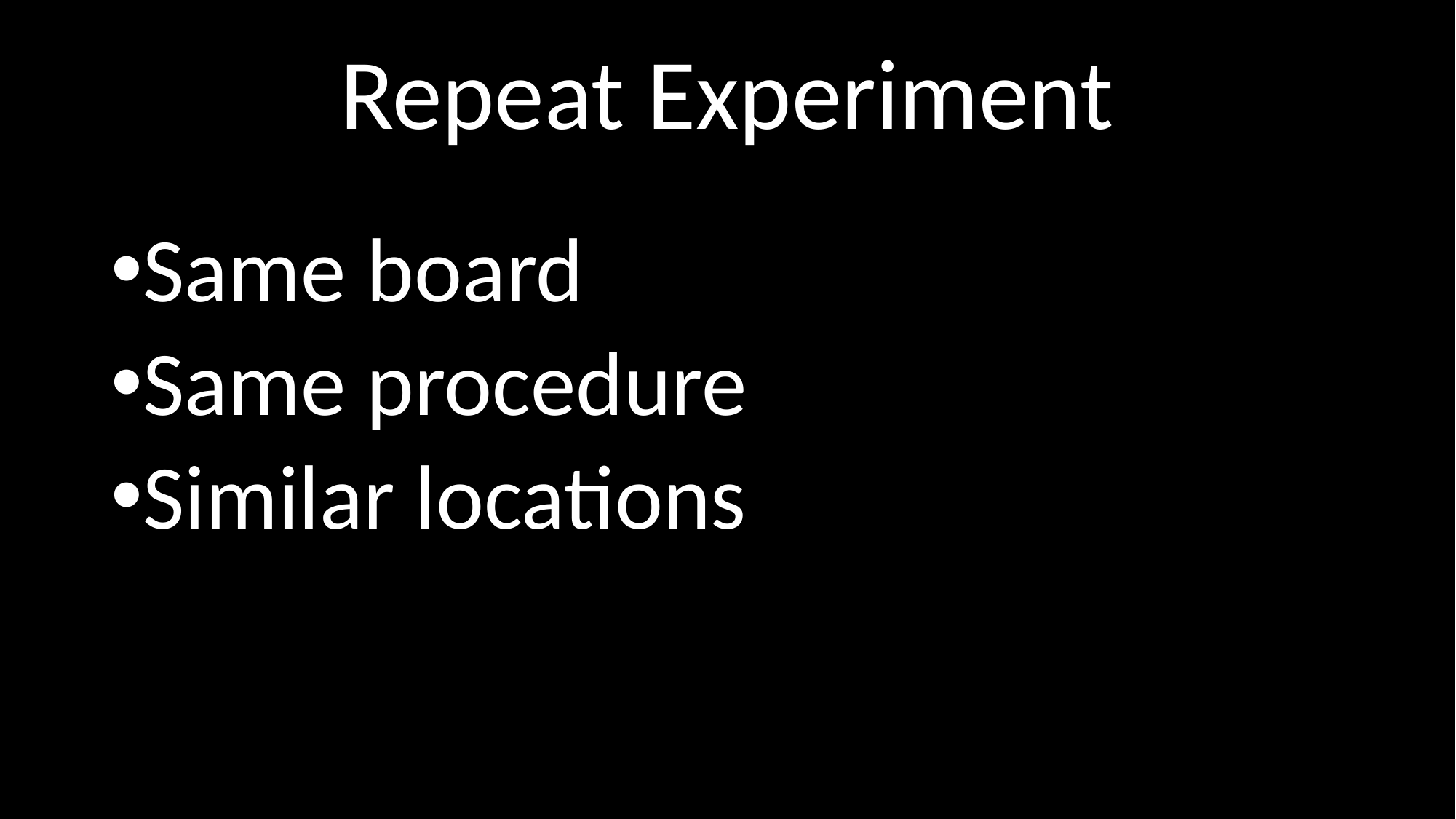

# Repeat Experiment
Same board
Same procedure
Similar locations